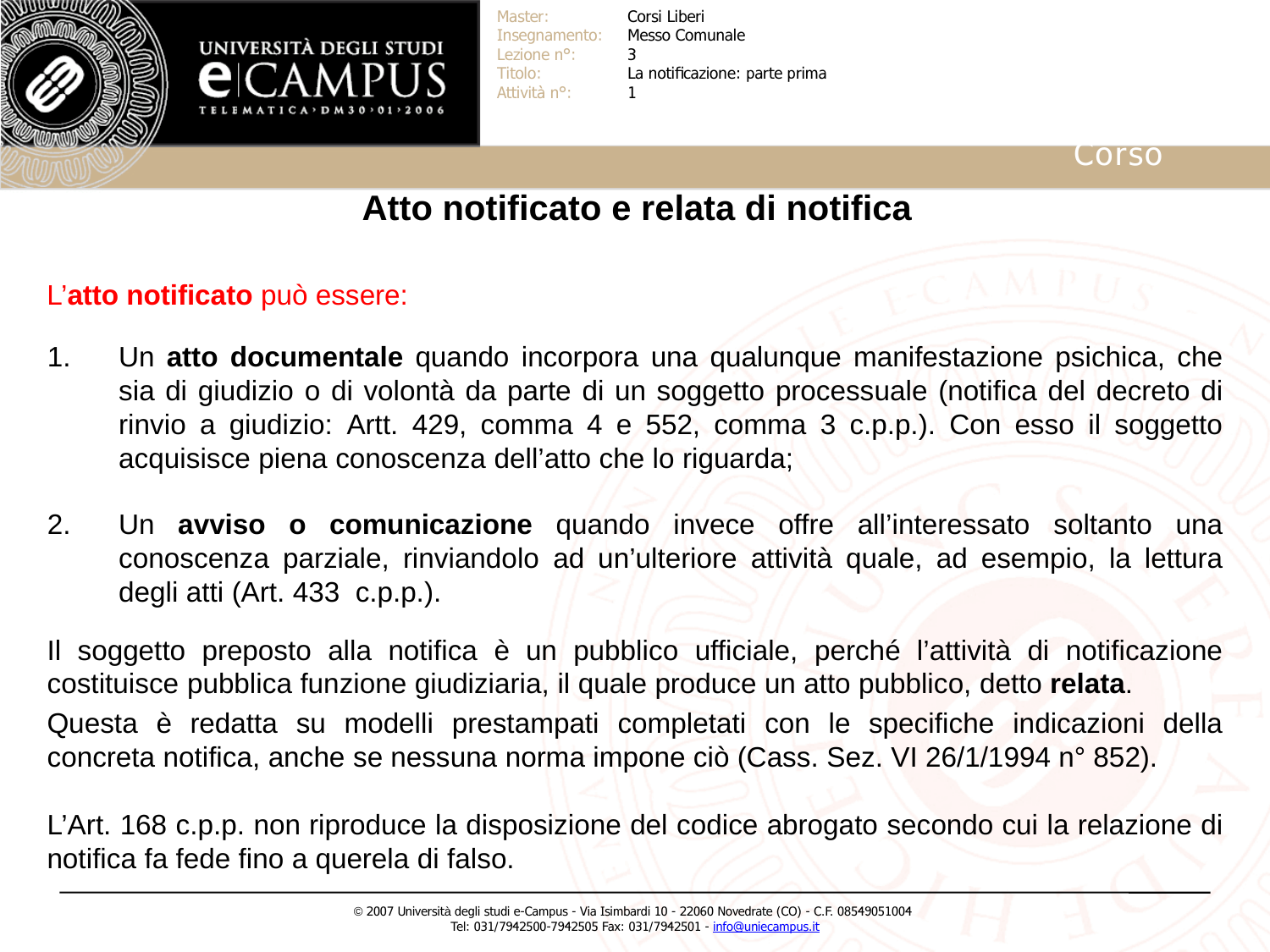

# Atto notificato e relata di notifica
L’atto notificato può essere:
Un atto documentale quando incorpora una qualunque manifestazione psichica, che sia di giudizio o di volontà da parte di un soggetto processuale (notifica del decreto di rinvio a giudizio: Artt. 429, comma 4 e 552, comma 3 c.p.p.). Con esso il soggetto acquisisce piena conoscenza dell’atto che lo riguarda;
Un avviso o comunicazione quando invece offre all’interessato soltanto una conoscenza parziale, rinviandolo ad un’ulteriore attività quale, ad esempio, la lettura degli atti (Art. 433  c.p.p.).
Il soggetto preposto alla notifica è un pubblico ufficiale, perché l’attività di notificazione costituisce pubblica funzione giudiziaria, il quale produce un atto pubblico, detto relata.
Questa è redatta su modelli prestampati completati con le specifiche indicazioni della concreta notifica, anche se nessuna norma impone ciò (Cass. Sez. VI 26/1/1994 n° 852).
L’Art. 168 c.p.p. non riproduce la disposizione del codice abrogato secondo cui la relazione di notifica fa fede fino a querela di falso.